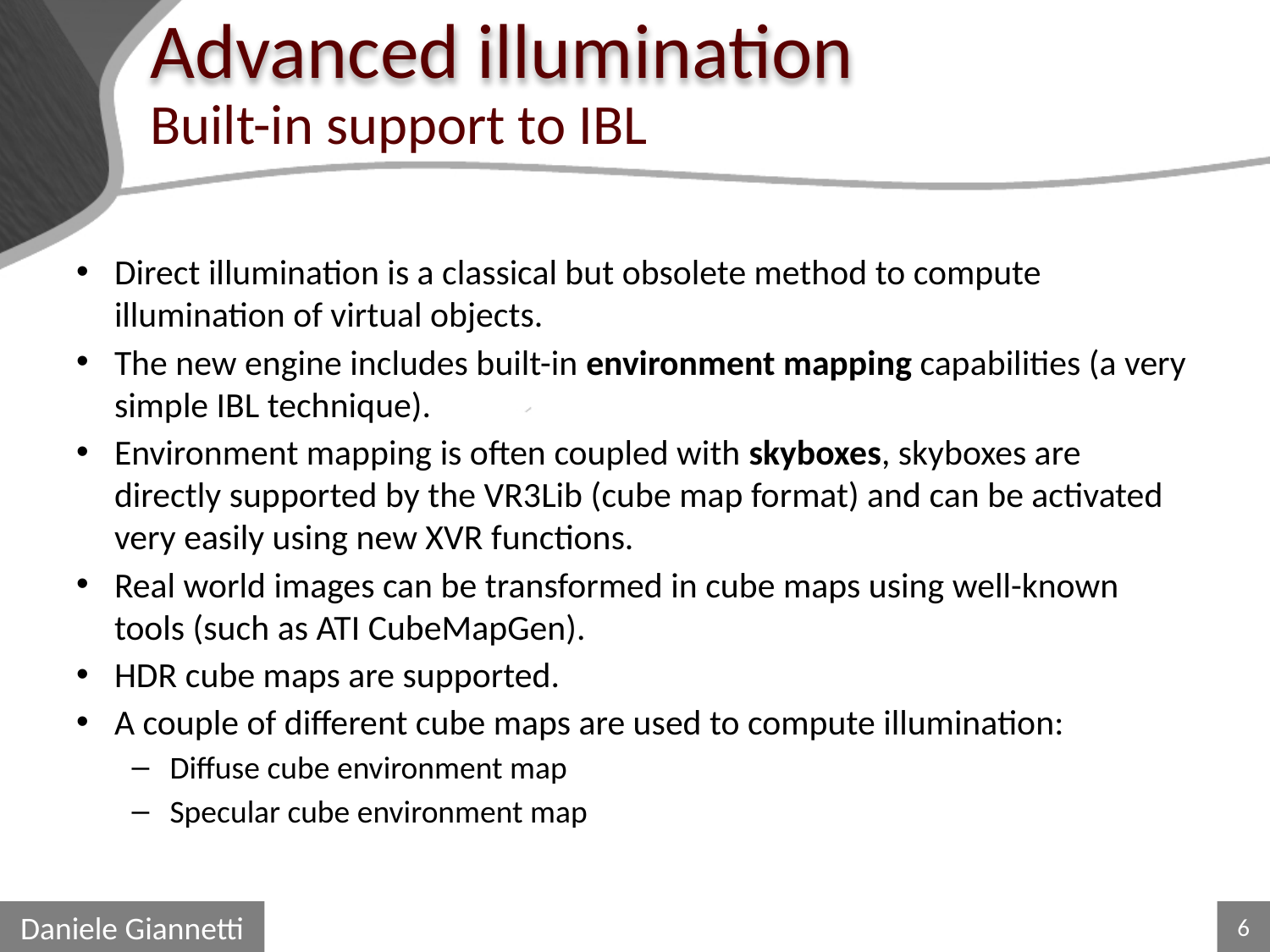

# Advanced illumination
Built-in support to IBL
Direct illumination is a classical but obsolete method to compute illumination of virtual objects.
The new engine includes built-in environment mapping capabilities (a very simple IBL technique).
Environment mapping is often coupled with skyboxes, skyboxes are directly supported by the VR3Lib (cube map format) and can be activated very easily using new XVR functions.
Real world images can be transformed in cube maps using well-known tools (such as ATI CubeMapGen).
HDR cube maps are supported.
A couple of different cube maps are used to compute illumination:
Diffuse cube environment map
Specular cube environment map
Daniele Giannetti
6